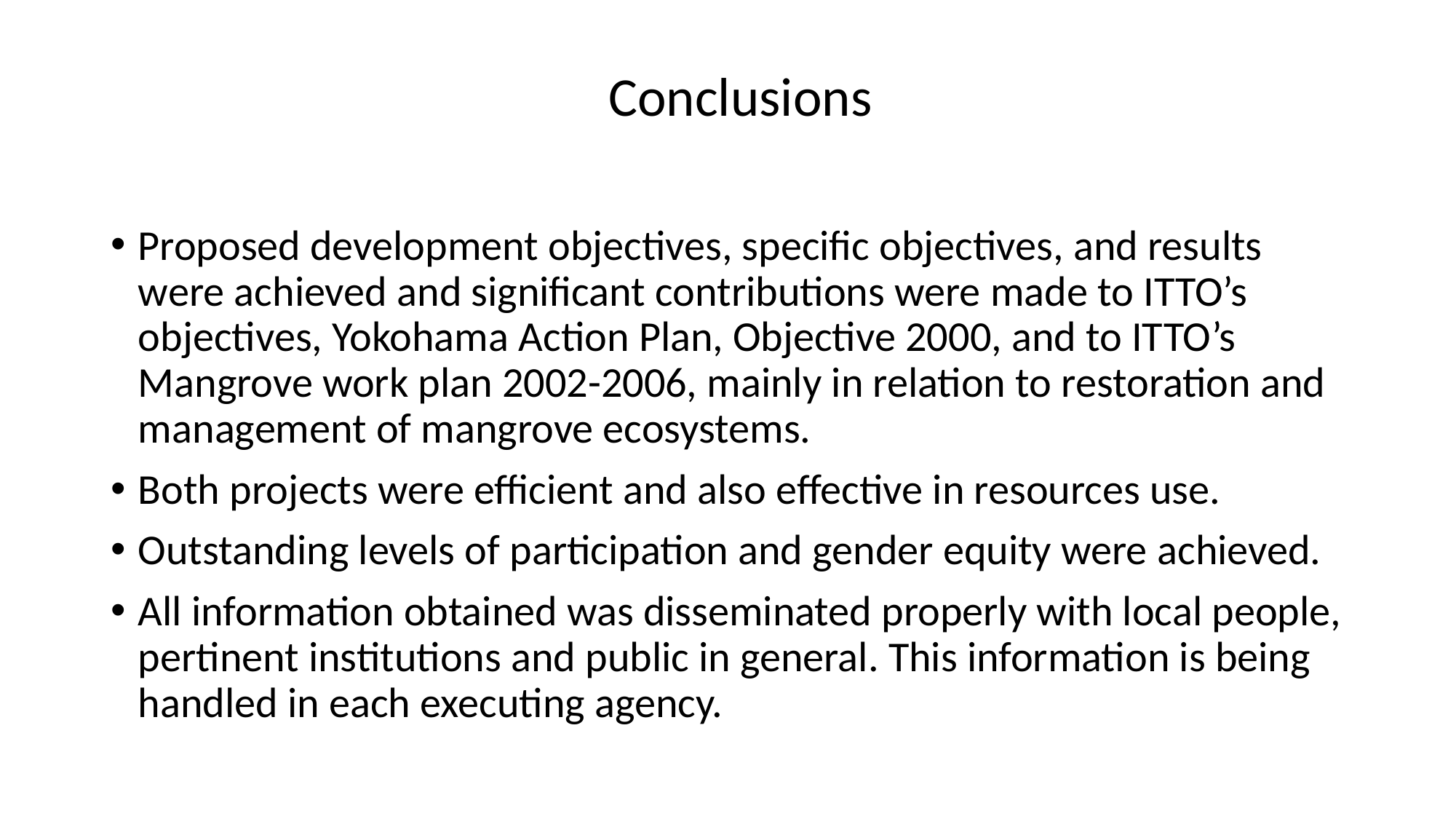

# Conclusions
Proposed development objectives, specific objectives, and results were achieved and significant contributions were made to ITTO’s objectives, Yokohama Action Plan, Objective 2000, and to ITTO’s Mangrove work plan 2002-2006, mainly in relation to restoration and management of mangrove ecosystems.
Both projects were efficient and also effective in resources use.
Outstanding levels of participation and gender equity were achieved.
All information obtained was disseminated properly with local people, pertinent institutions and public in general. This information is being handled in each executing agency.